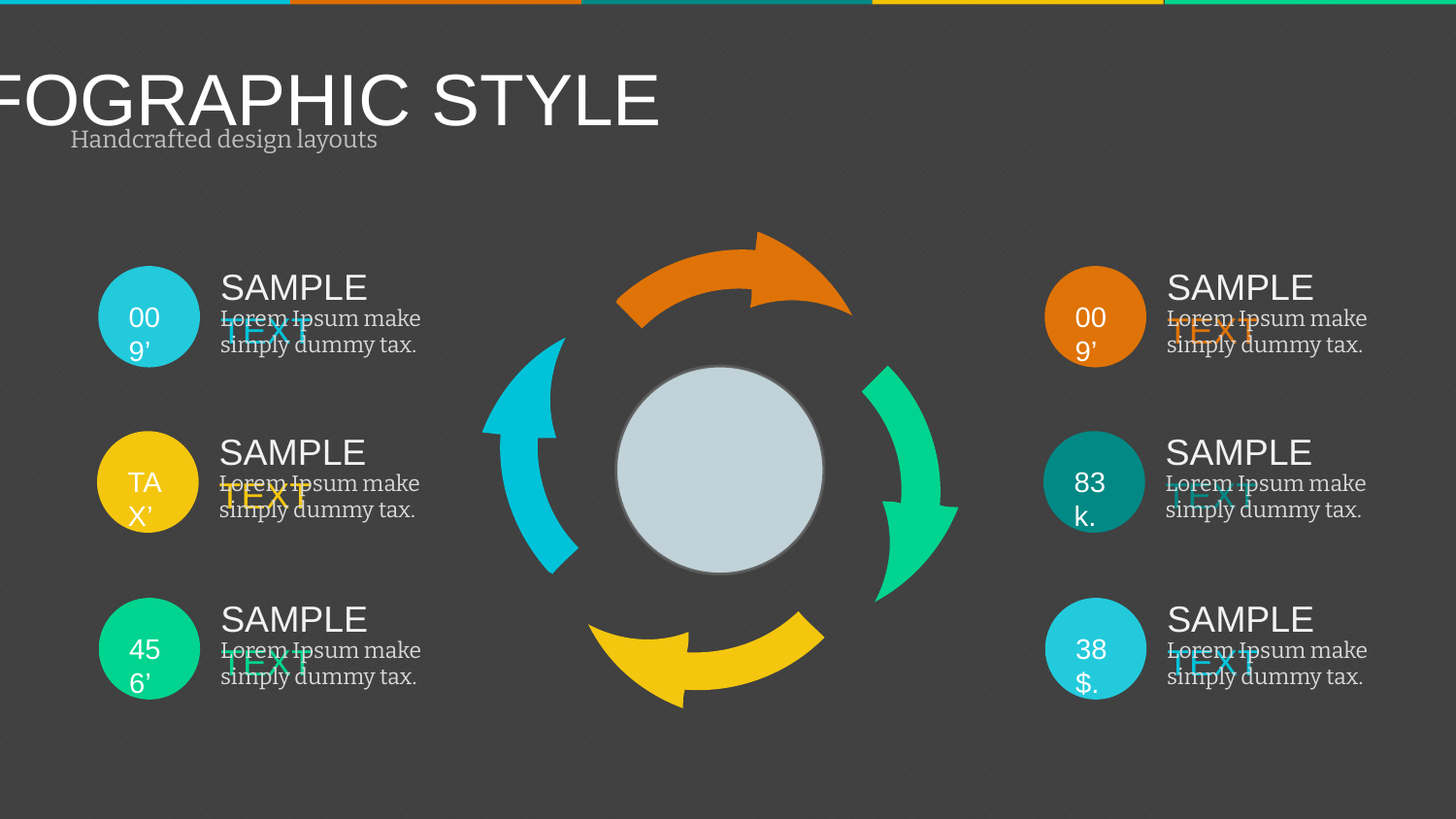

INFOGRAPHIC STYLE
Handcrafted design layouts

SAMPLE TEXT
SAMPLE TEXT

009’
009’
Lorem Ipsum make simply dummy tax.
Lorem Ipsum make simply dummy tax.

SAMPLE TEXT
SAMPLE TEXT

TAX’
83k.
Lorem Ipsum make simply dummy tax.
Lorem Ipsum make simply dummy tax.
SAMPLE TEXT
SAMPLE TEXT

456’
38$.
Lorem Ipsum make simply dummy tax.
Lorem Ipsum make simply dummy tax.